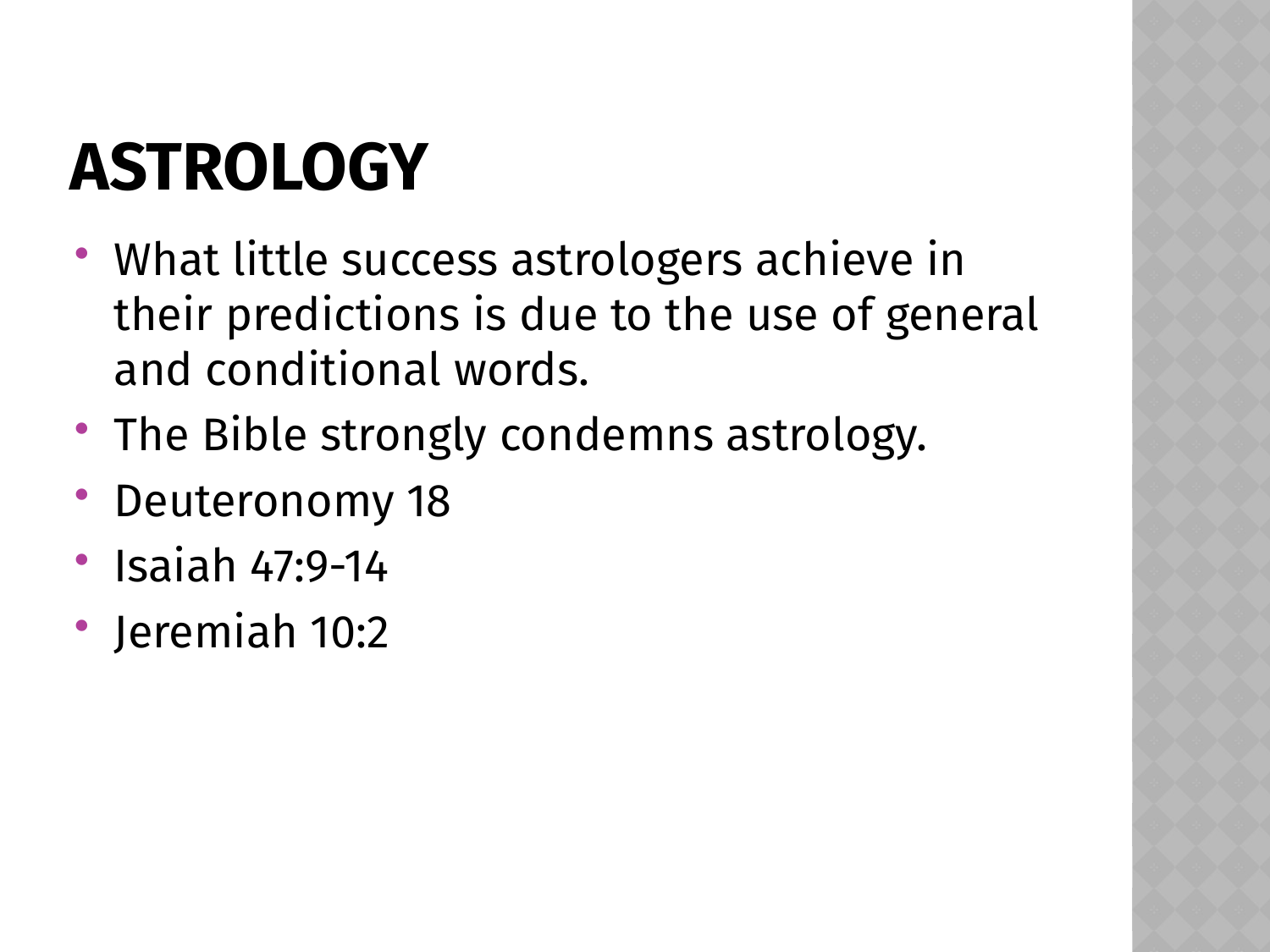

# astrology
What little success astrologers achieve in their predictions is due to the use of general and conditional words.
The Bible strongly condemns astrology.
Deuteronomy 18
Isaiah 47:9-14
Jeremiah 10:2